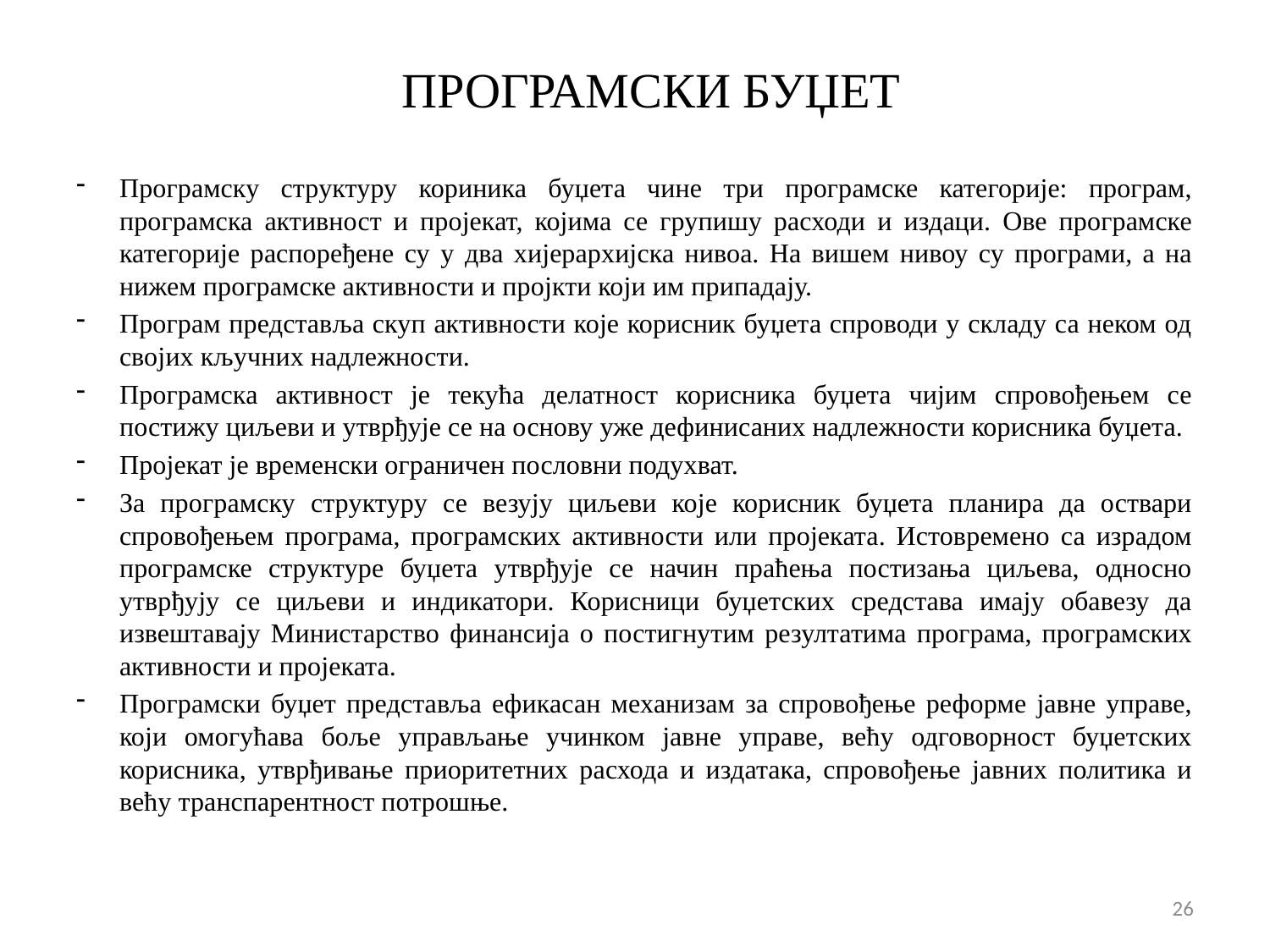

# ПРОГРАМСКИ БУЏЕТ

Програмску структуру кориника буџета чине три програмске категорије: програм, програмска активност и пројекат, којима се групишу расходи и издаци. Ове програмске категорије распоређене су у два хијерархијска нивоа. На вишем нивоу су програми, а на нижем програмске активности и пројкти који им припадају.
Програм представља скуп активности које корисник буџета спроводи у складу са неком од својих кључних надлежности.
Програмска активност је текућа делатност корисника буџета чијим спровођењем се постижу циљеви и утврђује се на основу уже дефинисаних надлежности корисника буџета.
Пројекат је временски ограничен пословни подухват.
За програмску структуру се везују циљеви које корисник буџета планира да оствари спровођењем програма, програмских активности или пројеката. Истовремено са израдом програмске структуре буџета утврђује се начин праћења постизања циљева, односно утврђују се циљеви и индикатори. Корисници буџетских средстава имају обавезу да извештавају Министарство финансија о постигнутим резултатима програма, програмских активности и пројеката.
Програмски буџет представља ефикасан механизам за спровођење реформе јавне управе, који омогућава боље управљање учинком јавне управе, већу одговорност буџетских корисника, утврђивање приоритетних расхода и издатака, спровођење јавних политика и већу транспарентност потрошње.
26